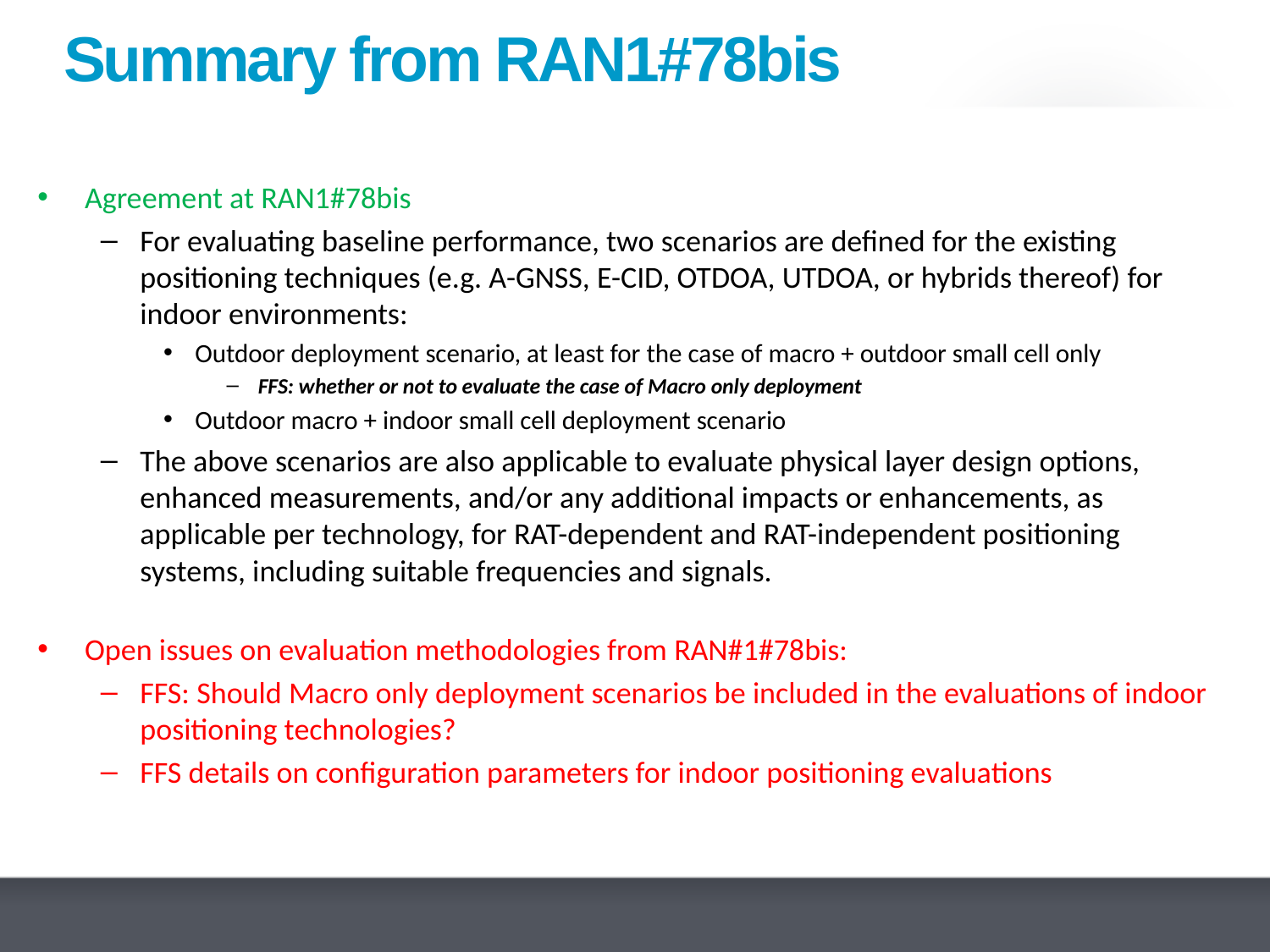

# Summary from RAN1#78bis
Agreement at RAN1#78bis
For evaluating baseline performance, two scenarios are defined for the existing positioning techniques (e.g. A-GNSS, E-CID, OTDOA, UTDOA, or hybrids thereof) for indoor environments:
Outdoor deployment scenario, at least for the case of macro + outdoor small cell only
FFS: whether or not to evaluate the case of Macro only deployment
Outdoor macro + indoor small cell deployment scenario
The above scenarios are also applicable to evaluate physical layer design options, enhanced measurements, and/or any additional impacts or enhancements, as applicable per technology, for RAT-dependent and RAT-independent positioning systems, including suitable frequencies and signals.

Open issues on evaluation methodologies from RAN#1#78bis:
FFS: Should Macro only deployment scenarios be included in the evaluations of indoor positioning technologies?
FFS details on configuration parameters for indoor positioning evaluations